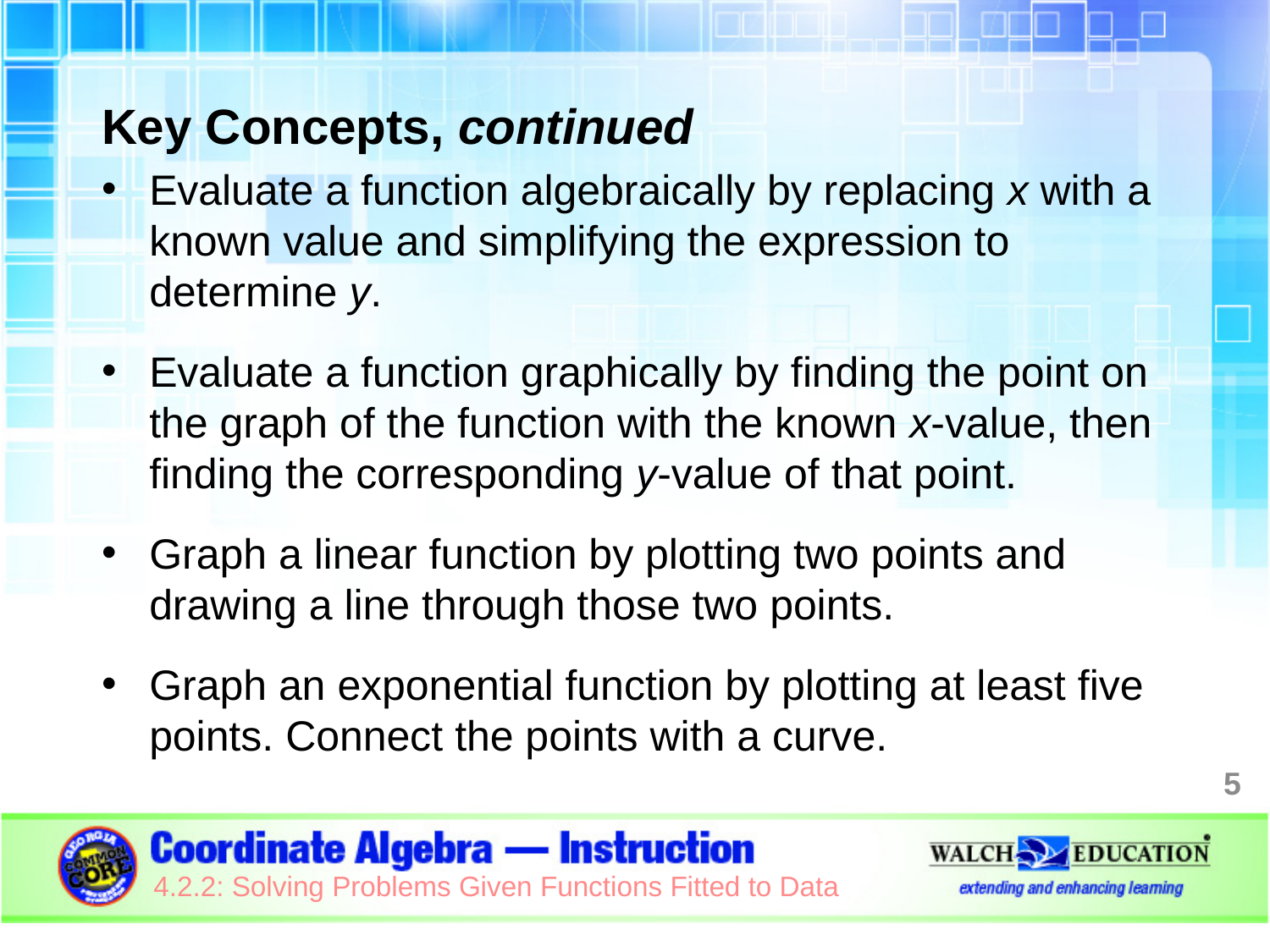

Key Concepts, continued
Evaluate a function algebraically by replacing x with a known value and simplifying the expression to determine y.
Evaluate a function graphically by finding the point on the graph of the function with the known x-value, then finding the corresponding y-value of that point.
Graph a linear function by plotting two points and drawing a line through those two points.
Graph an exponential function by plotting at least five points. Connect the points with a curve.

5
4.2.2: Solving Problems Given Functions Fitted to Data